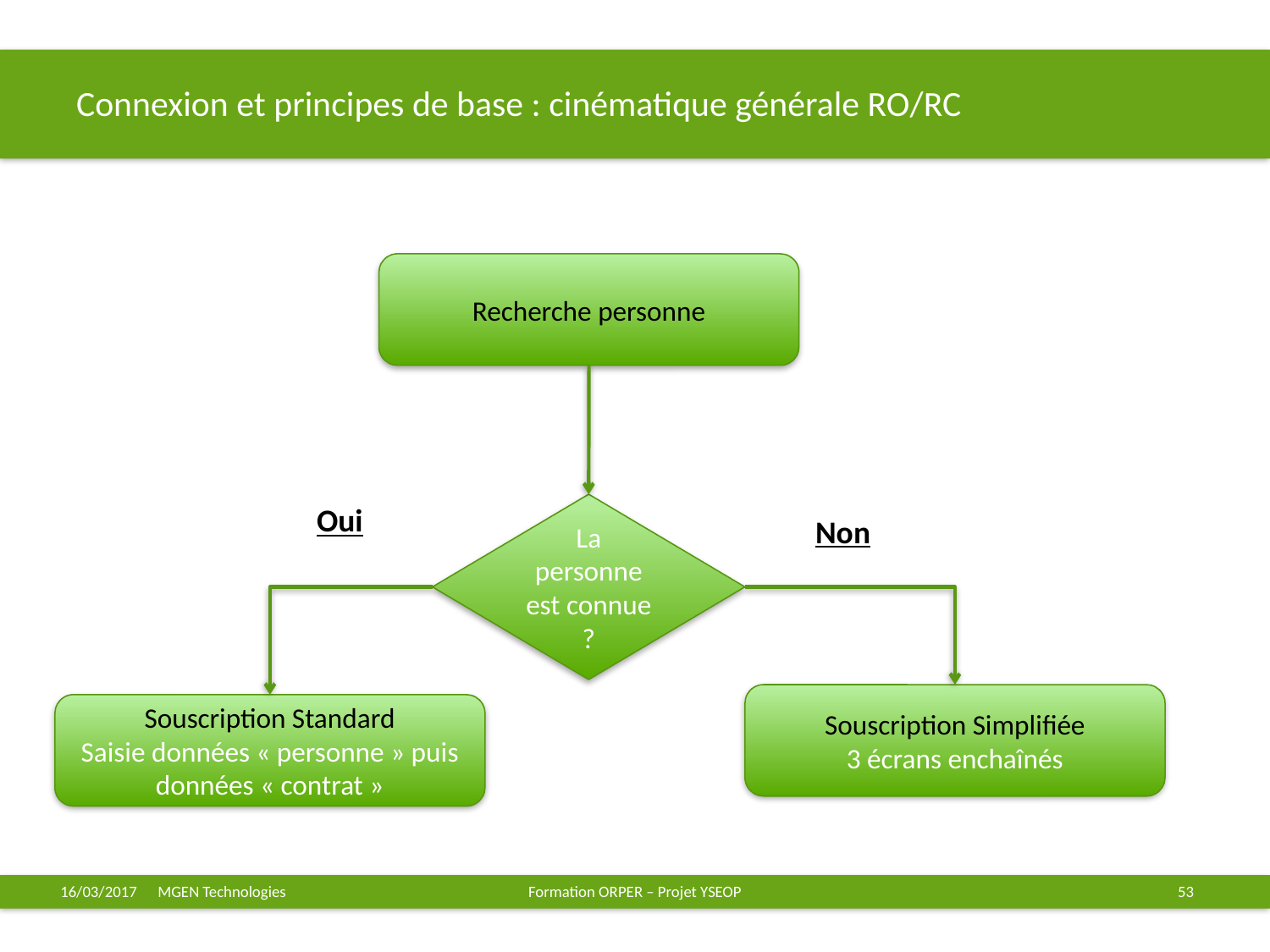

# Connexion et principes de base : cinématique générale RO/RC

Recherche personne
Oui
La personne est connue ?
Non
Souscription Simplifiée
3 écrans enchaînés
Souscription Standard
Saisie données « personne » puis données « contrat »
16/03/2017
Formation ORPER – Projet YSEOP
53